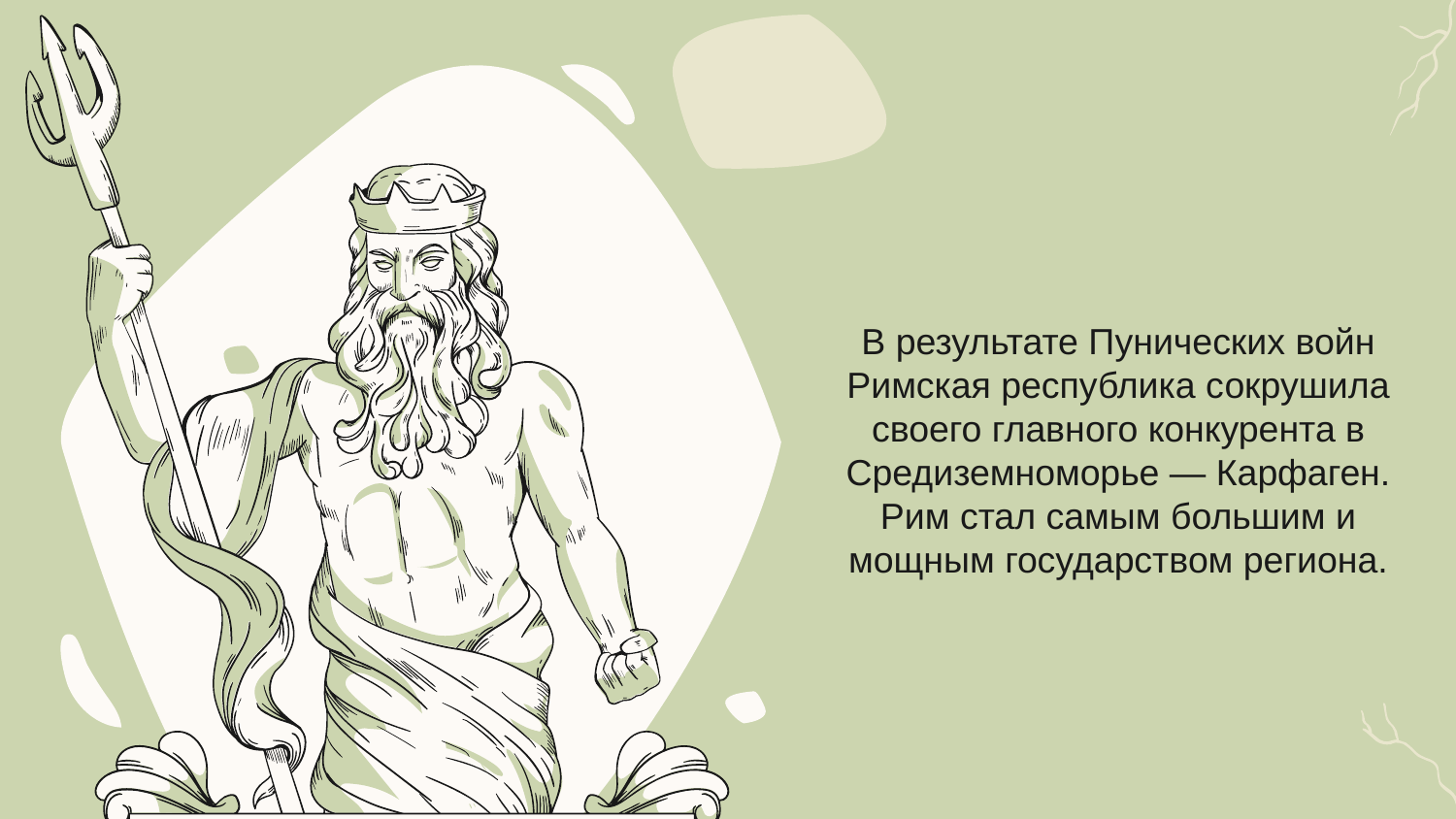

# В результате Пунических войн Римская республика сокрушила своего главного конкурента в Средиземноморье — Карфаген. Рим стал самым большим и мощным государством региона.